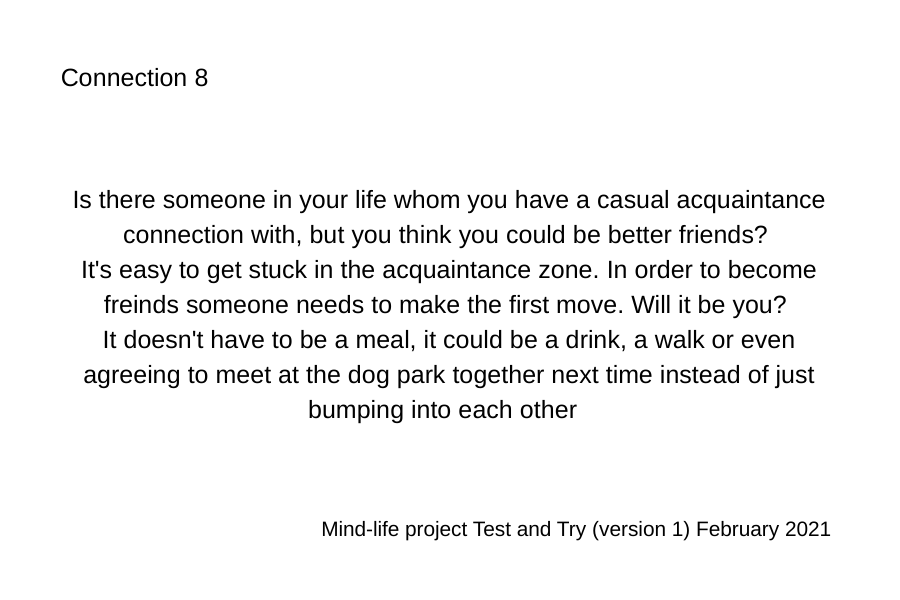

Connection 8
Is there someone in your life whom you have a casual acquaintance connection with, but you think you could be better friends?
It's easy to get stuck in the acquaintance zone. In order to become freinds someone needs to make the first move. Will it be you?
It doesn't have to be a meal, it could be a drink, a walk or even agreeing to meet at the dog park together next time instead of just bumping into each other
Mind-life project Test and Try (version 1) February 2021